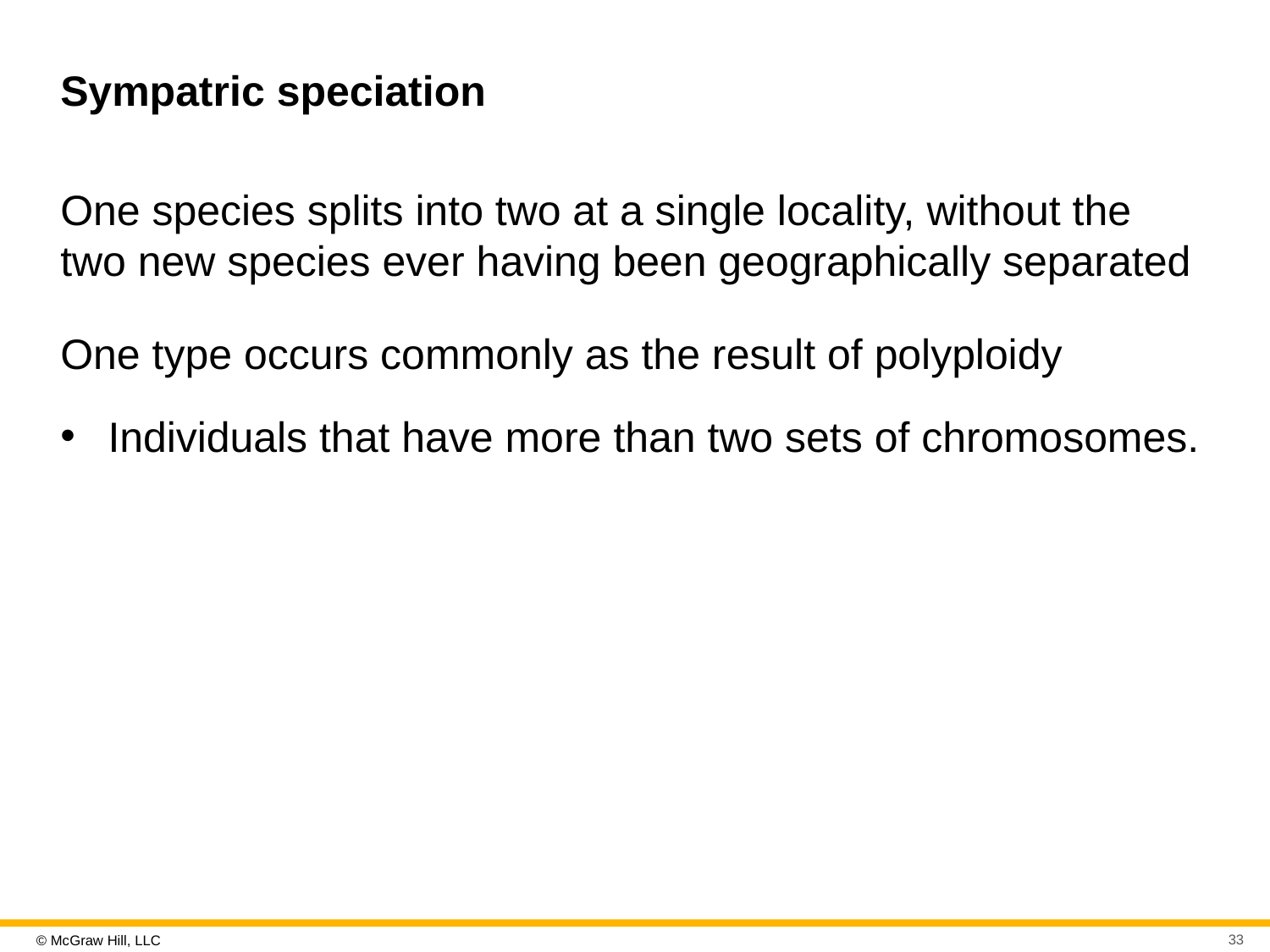

# Sympatric speciation
One species splits into two at a single locality, without the two new species ever having been geographically separated
One type occurs commonly as the result of polyploidy
Individuals that have more than two sets of chromosomes.
33